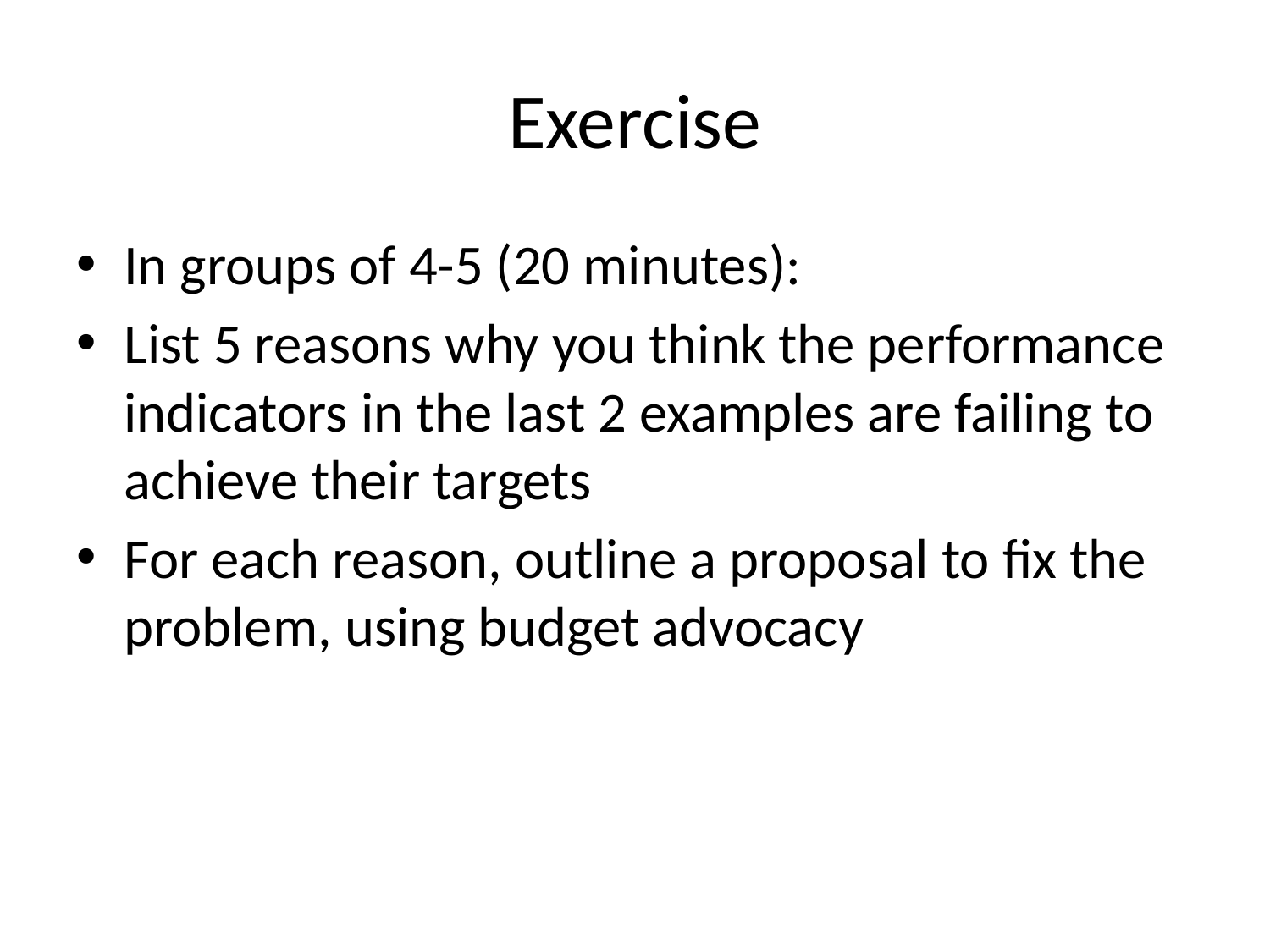

# Exercise
In groups of 4-5 (20 minutes):
List 5 reasons why you think the performance indicators in the last 2 examples are failing to achieve their targets
For each reason, outline a proposal to fix the problem, using budget advocacy